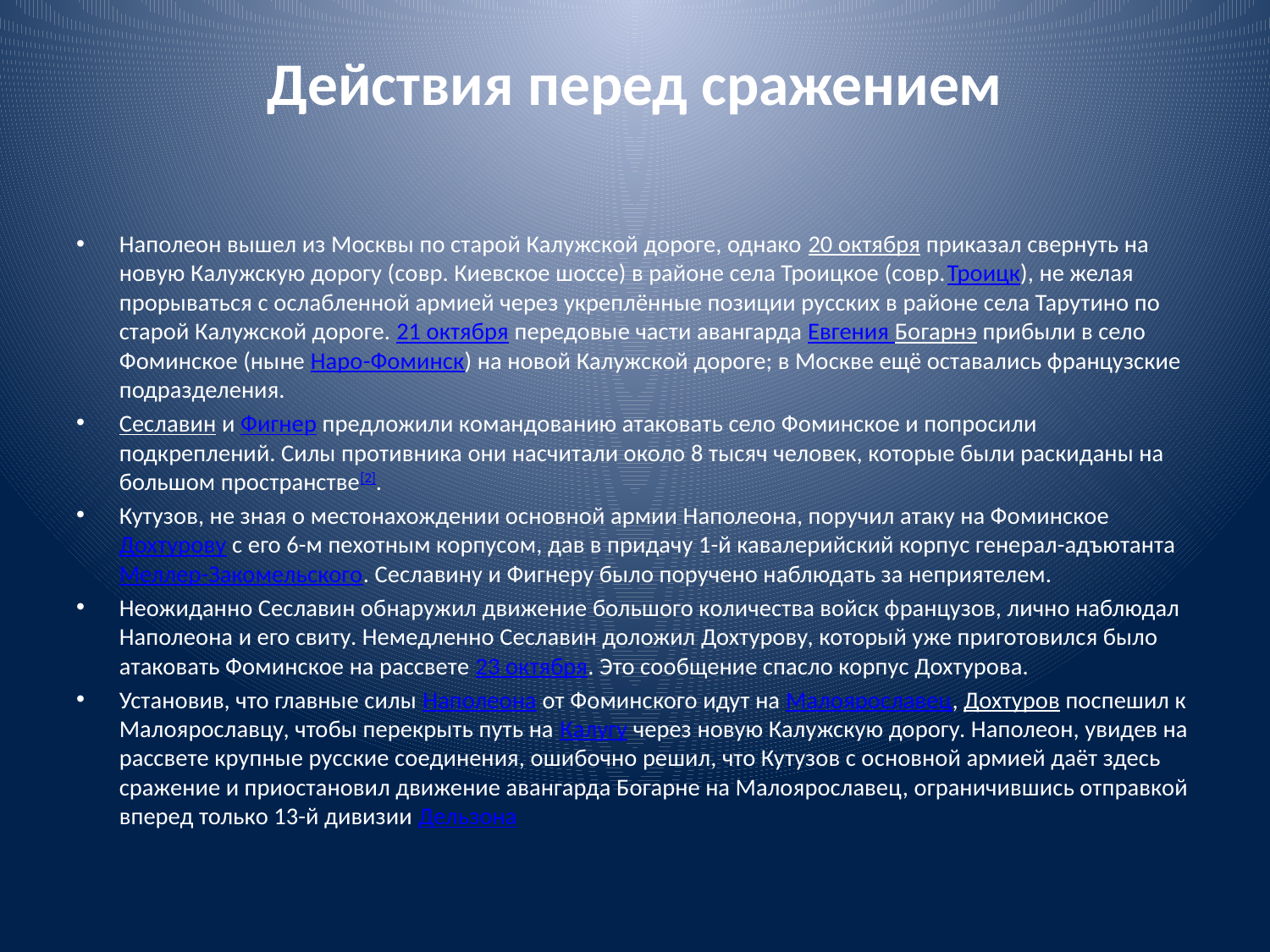

# Действия перед сражением
Наполеон вышел из Москвы по старой Калужской дороге, однако 20 октября приказал свернуть на новую Калужскую дорогу (совр. Киевское шоссе) в районе села Троицкое (совр.Троицк), не желая прорываться с ослабленной армией через укреплённые позиции русских в районе села Тарутино по старой Калужской дороге. 21 октября передовые части авангарда Евгения Богарнэ прибыли в село Фоминское (ныне Наро-Фоминск) на новой Калужской дороге; в Москве ещё оставались французские подразделения.
Сеславин и Фигнер предложили командованию атаковать село Фоминское и попросили подкреплений. Силы противника они насчитали около 8 тысяч человек, которые были раскиданы на большом пространстве[2].
Кутузов, не зная о местонахождении основной армии Наполеона, поручил атаку на Фоминское Дохтурову с его 6-м пехотным корпусом, дав в придачу 1-й кавалерийский корпус генерал-адъютанта Меллер-Закомельского. Сеславину и Фигнеру было поручено наблюдать за неприятелем.
Неожиданно Сеславин обнаружил движение большого количества войск французов, лично наблюдал Наполеона и его свиту. Немедленно Сеславин доложил Дохтурову, который уже приготовился было атаковать Фоминское на рассвете 23 октября. Это сообщение спасло корпус Дохтурова.
Установив, что главные силы Наполеона от Фоминского идут на Малоярославец, Дохтуров поспешил к Малоярославцу, чтобы перекрыть путь на Калугу через новую Калужскую дорогу. Наполеон, увидев на рассвете крупные русские соединения, ошибочно решил, что Кутузов с основной армией даёт здесь сражение и приостановил движение авангарда Богарне на Малоярославец, ограничившись отправкой вперед только 13-й дивизии Дельзона